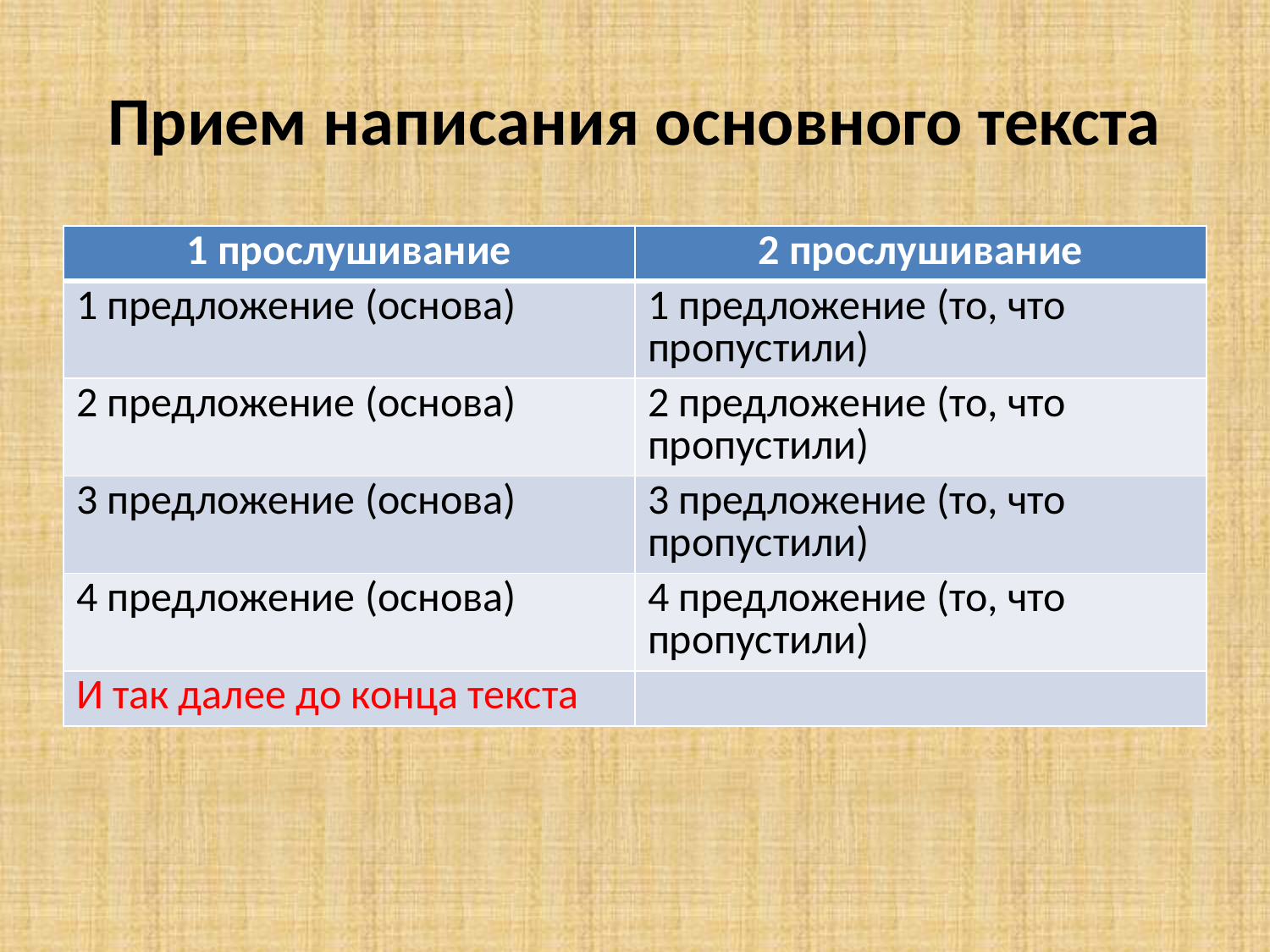

# Прием написания основного текста
| 1 прослушивание | 2 прослушивание |
| --- | --- |
| 1 предложение (основа) | 1 предложение (то, что пропустили) |
| 2 предложение (основа) | 2 предложение (то, что пропустили) |
| 3 предложение (основа) | 3 предложение (то, что пропустили) |
| 4 предложение (основа) | 4 предложение (то, что пропустили) |
| И так далее до конца текста |  |